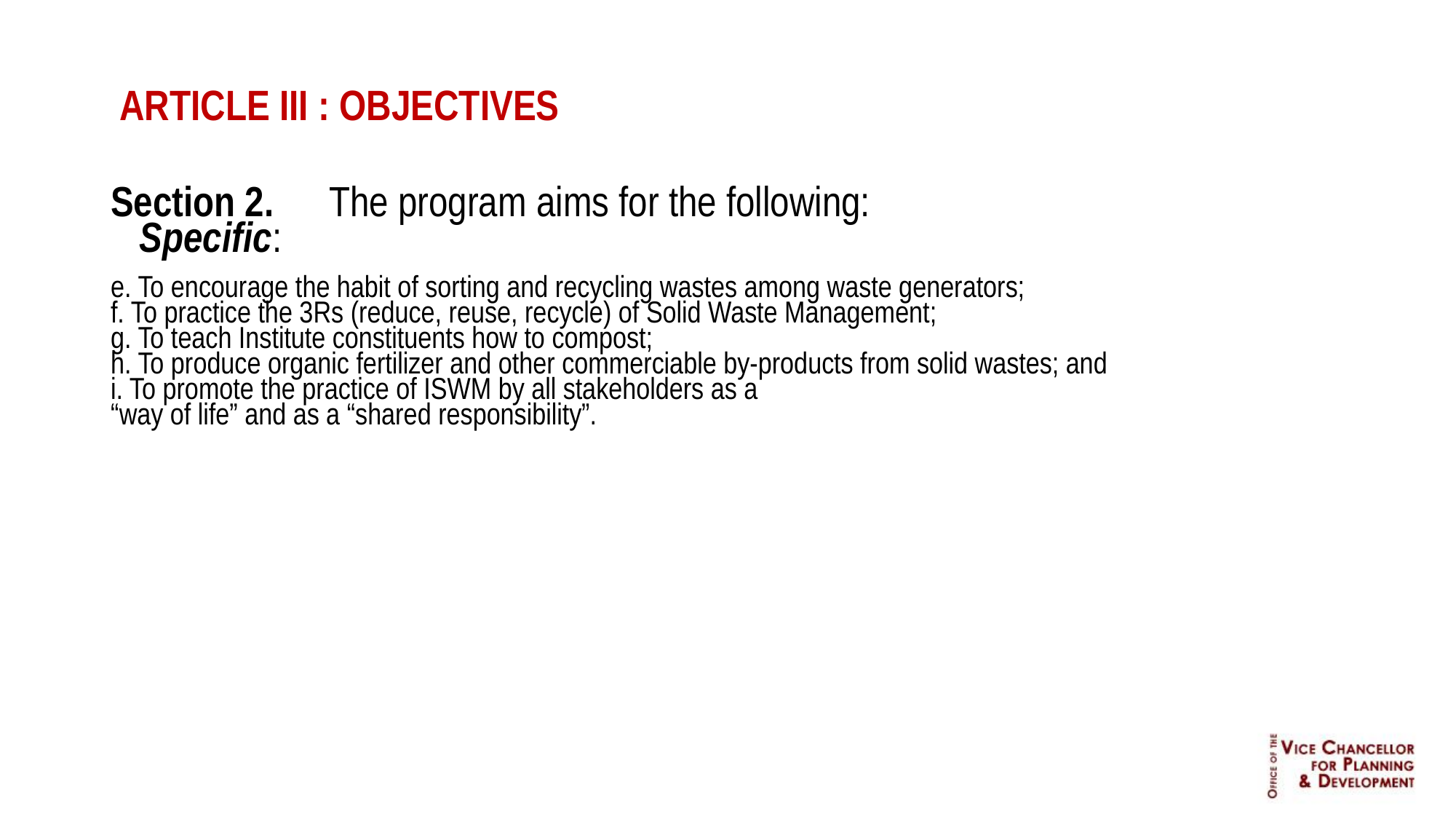

ARTICLE III : OBJECTIVES

Section 2.	The program aims for the following:
   Specific:

e. To encourage the habit of sorting and recycling wastes among waste generators;
f. To practice the 3Rs (reduce, reuse, recycle) of Solid Waste Management;
g. To teach Institute constituents how to compost;
h. To produce organic fertilizer and other commerciable by-products from solid wastes; and
i. To promote the practice of ISWM by all stakeholders as a
“way of life” and as a “shared responsibility”.